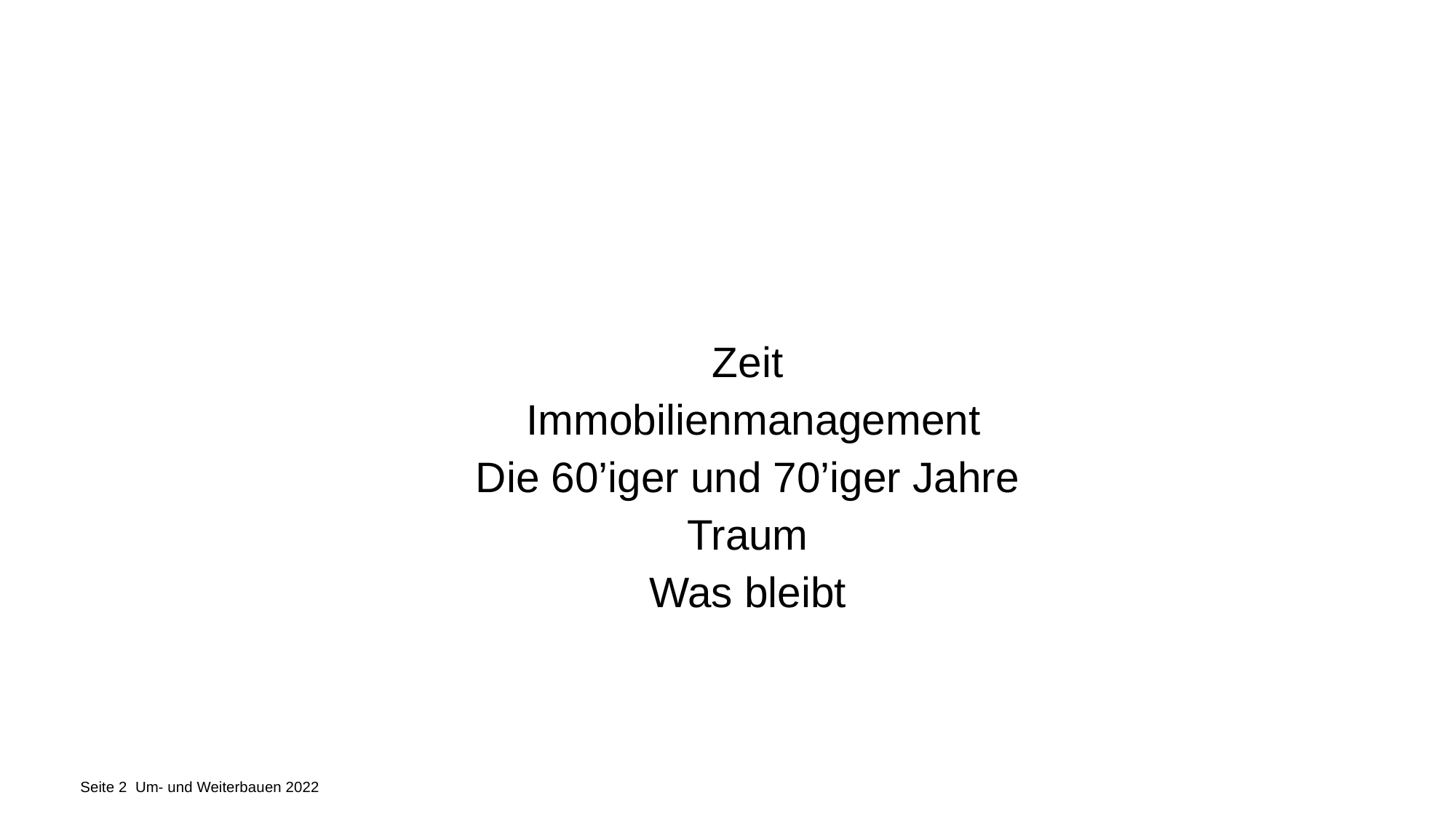

Zeit
 Immobilienmanagement
Die 60’iger und 70’iger Jahre
Traum
Was bleibt

Dichtestress
Seite 2  Um- und Weiterbauen 2022